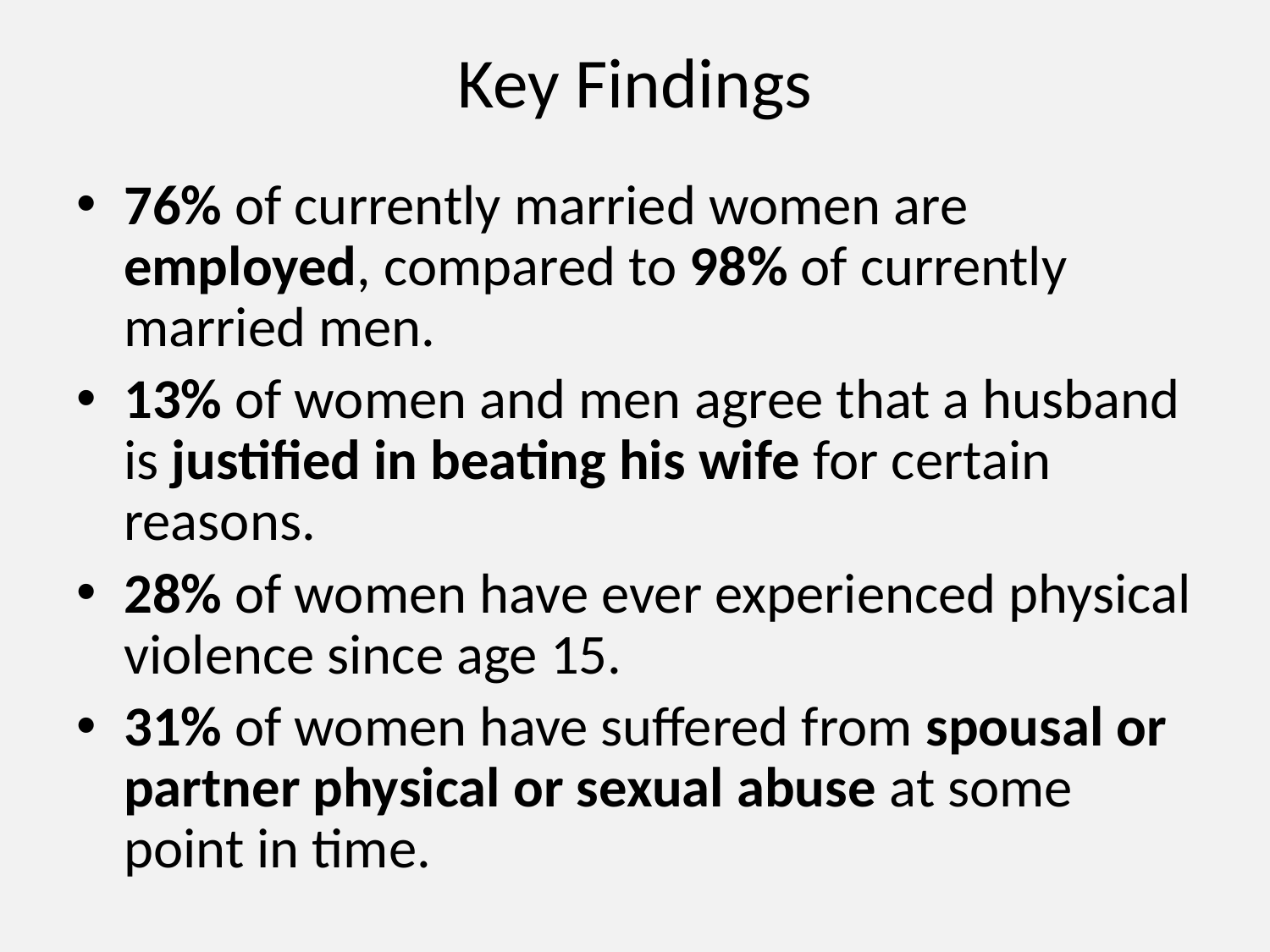

# Key Findings
76% of currently married women are employed, compared to 98% of currently married men.
13% of women and men agree that a husband is justified in beating his wife for certain reasons.
28% of women have ever experienced physical violence since age 15.
31% of women have suffered from spousal or partner physical or sexual abuse at some point in time.